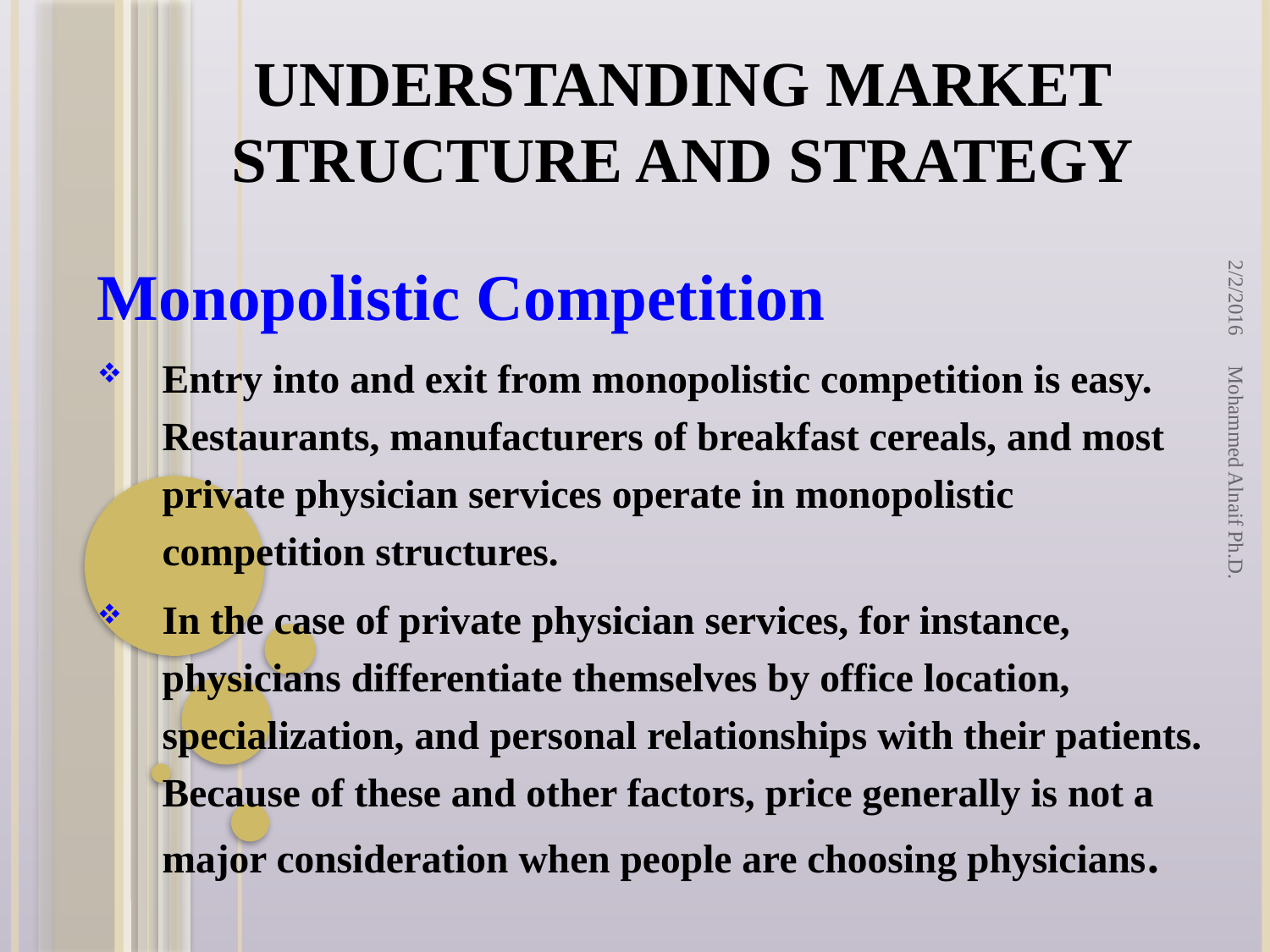

# Understanding Market Structure and Strategy
2/2/2016
Monopolistic Competition
Entry into and exit from monopolistic competition is easy. Restaurants, manufacturers of breakfast cereals, and most private physician services operate in monopolistic competition structures.
In the case of private physician services, for instance, physicians differentiate themselves by office location, specialization, and personal relationships with their patients. Because of these and other factors, price generally is not a major consideration when people are choosing physicians.
Mohammed Alnaif Ph.D.